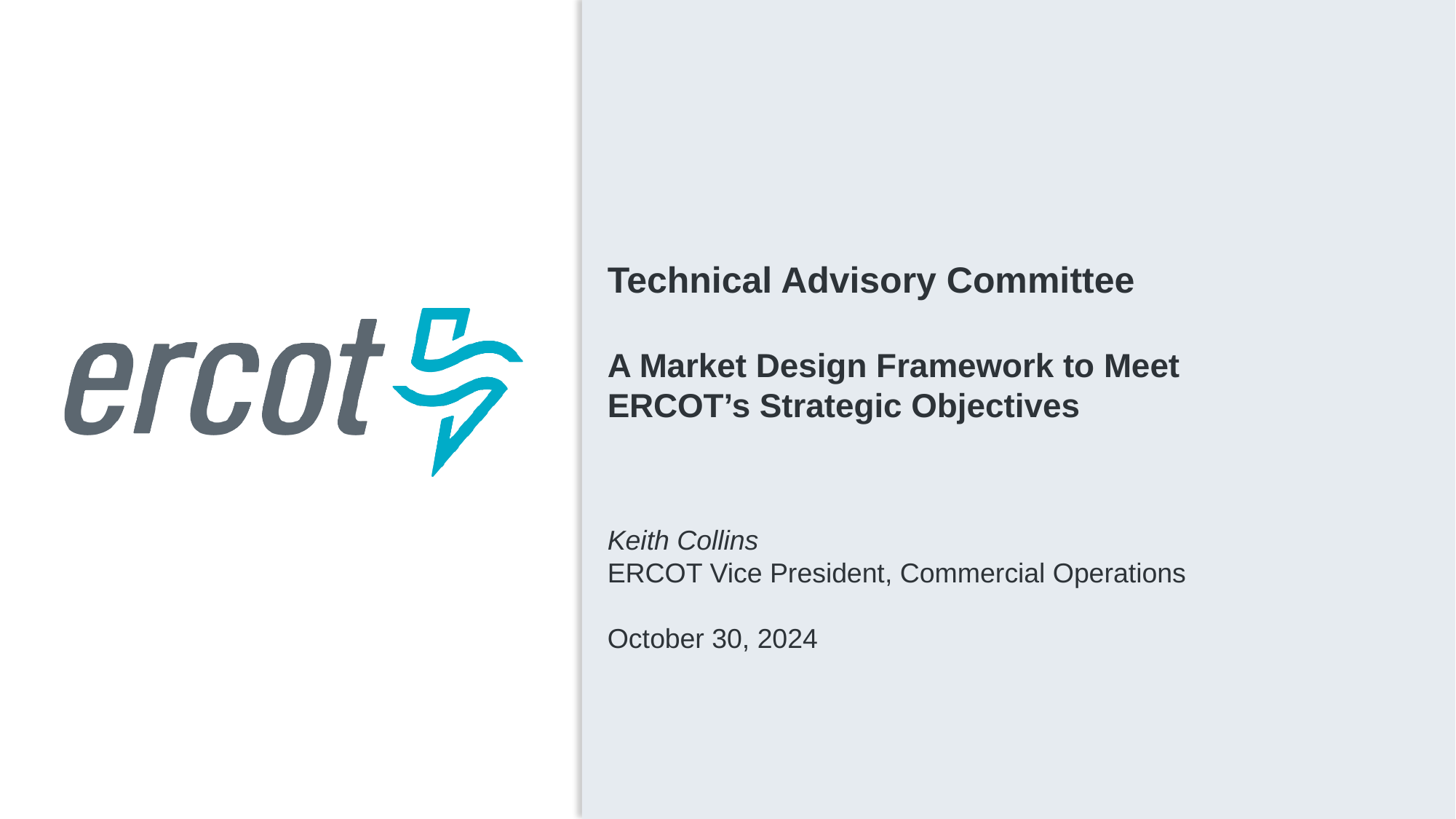

Technical Advisory Committee

A Market Design Framework to Meet ERCOT’s Strategic Objectives

Keith Collins
ERCOT Vice President, Commercial Operations

October 30, 2024